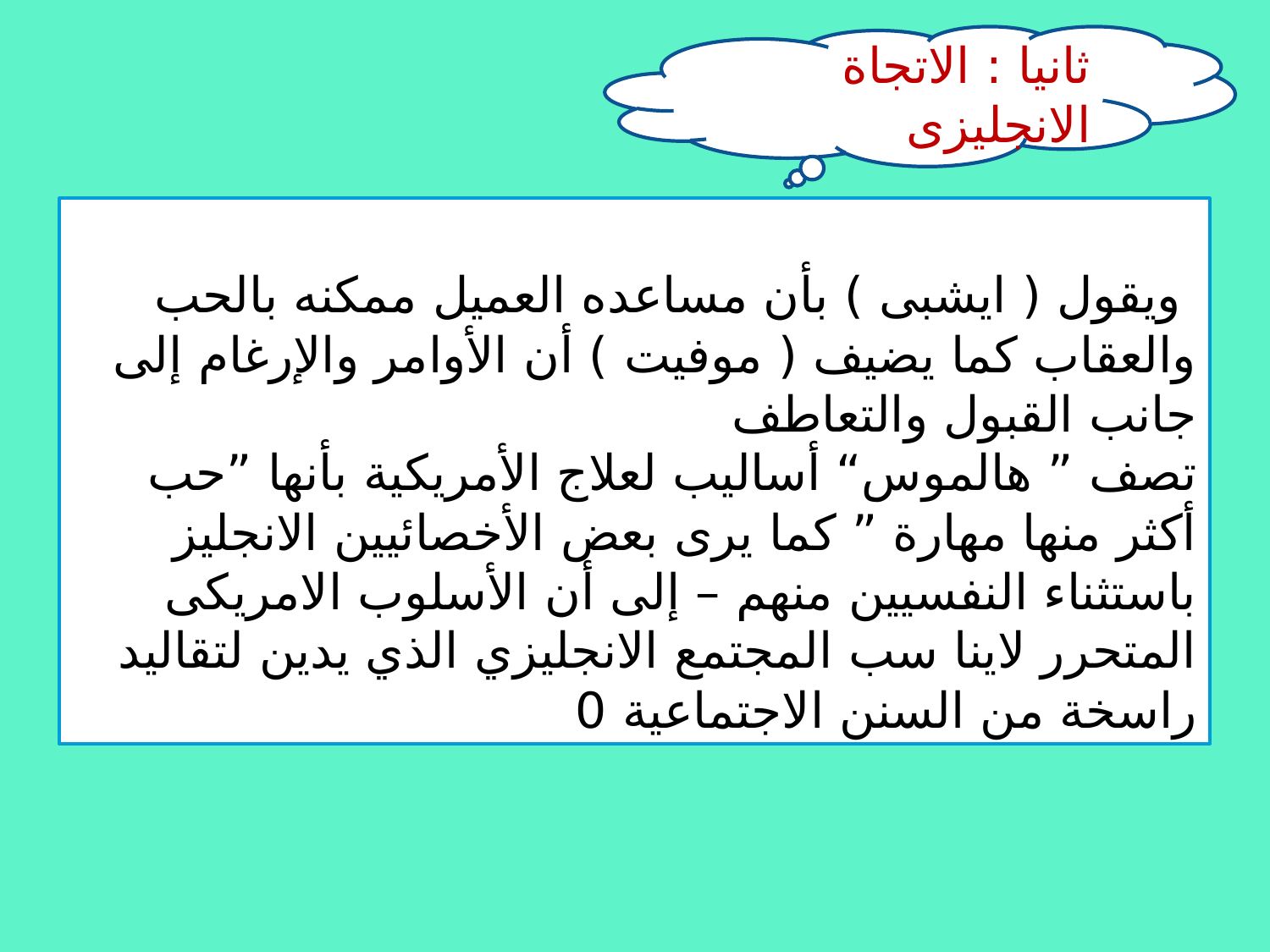

ثانيا : الاتجاة الانجليزى

 ويقول ( ايشبى ) بأن مساعده العميل ممكنه بالحب والعقاب كما يضيف ( موفيت ) أن الأوامر والإرغام إلى جانب القبول والتعاطف
تصف ” هالموس“ أساليب لعلاج الأمريكية بأنها ”حب أكثر منها مهارة ” كما يرى بعض الأخصائيين الانجليز باستثناء النفسيين منهم – إلى أن الأسلوب الامريكى المتحرر لاينا سب المجتمع الانجليزي الذي يدين لتقاليد راسخة من السنن الاجتماعية 0